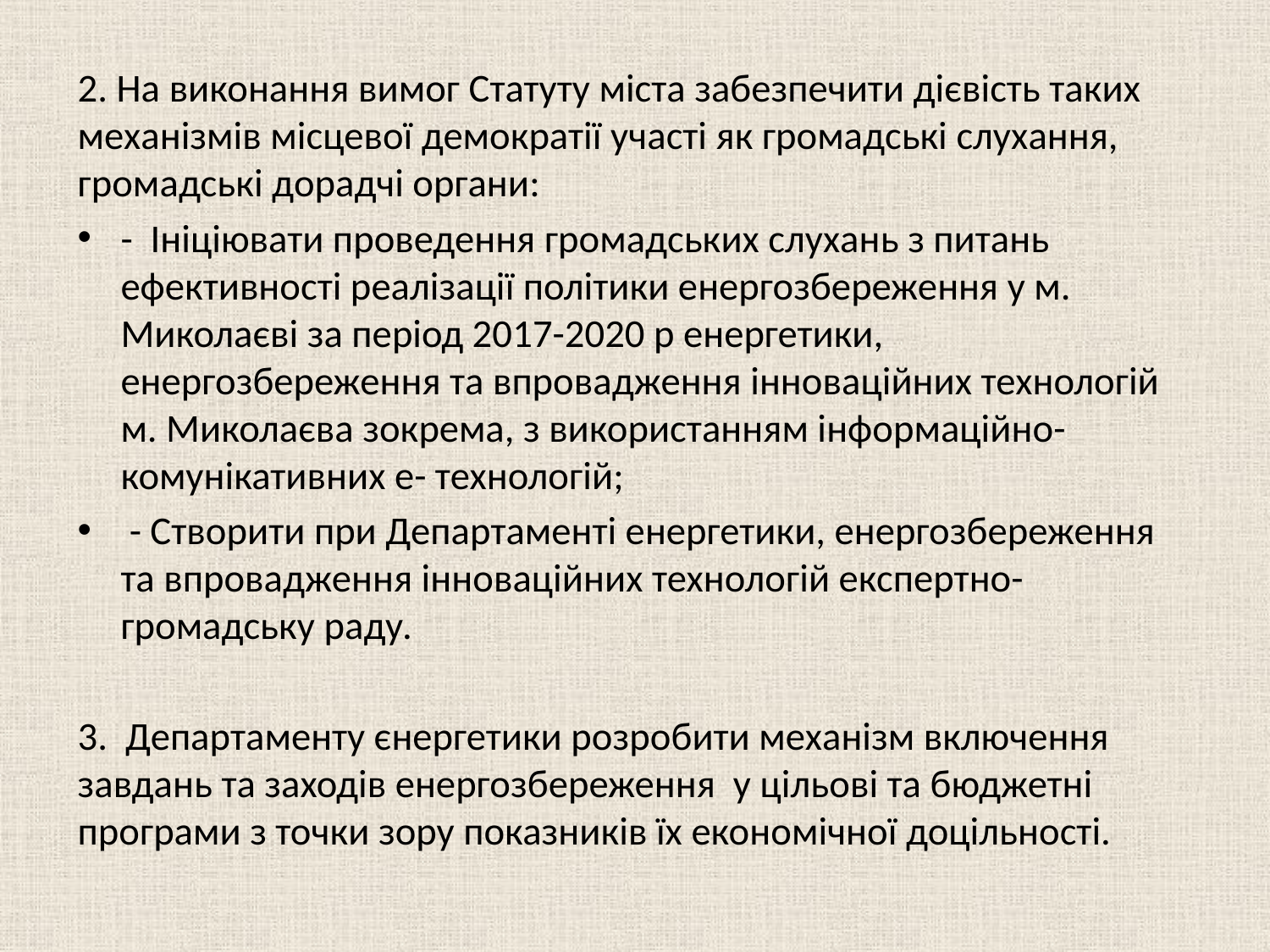

2. На виконання вимог Статуту міста забезпечити дієвість таких механізмів місцевої демократії участі як громадські слухання, громадські дорадчі органи:
-  Ініціювати проведення громадських слухань з питань ефективності реалізації політики енергозбереження у м. Миколаєві за період 2017-2020 р енергетики, енергозбереження та впровадження інноваційних технологій м. Миколаєва зокрема, з використанням інформаційно-комунікативних е- технологій;
 - Створити при Департаменті енергетики, енергозбереження та впровадження інноваційних технологій експертно- громадську раду.

3.  Департаменту єнергетики розробити механізм включення завдань та заходів енергозбереження  у цільові та бюджетні програми з точки зору показників їх економічної доцільності.